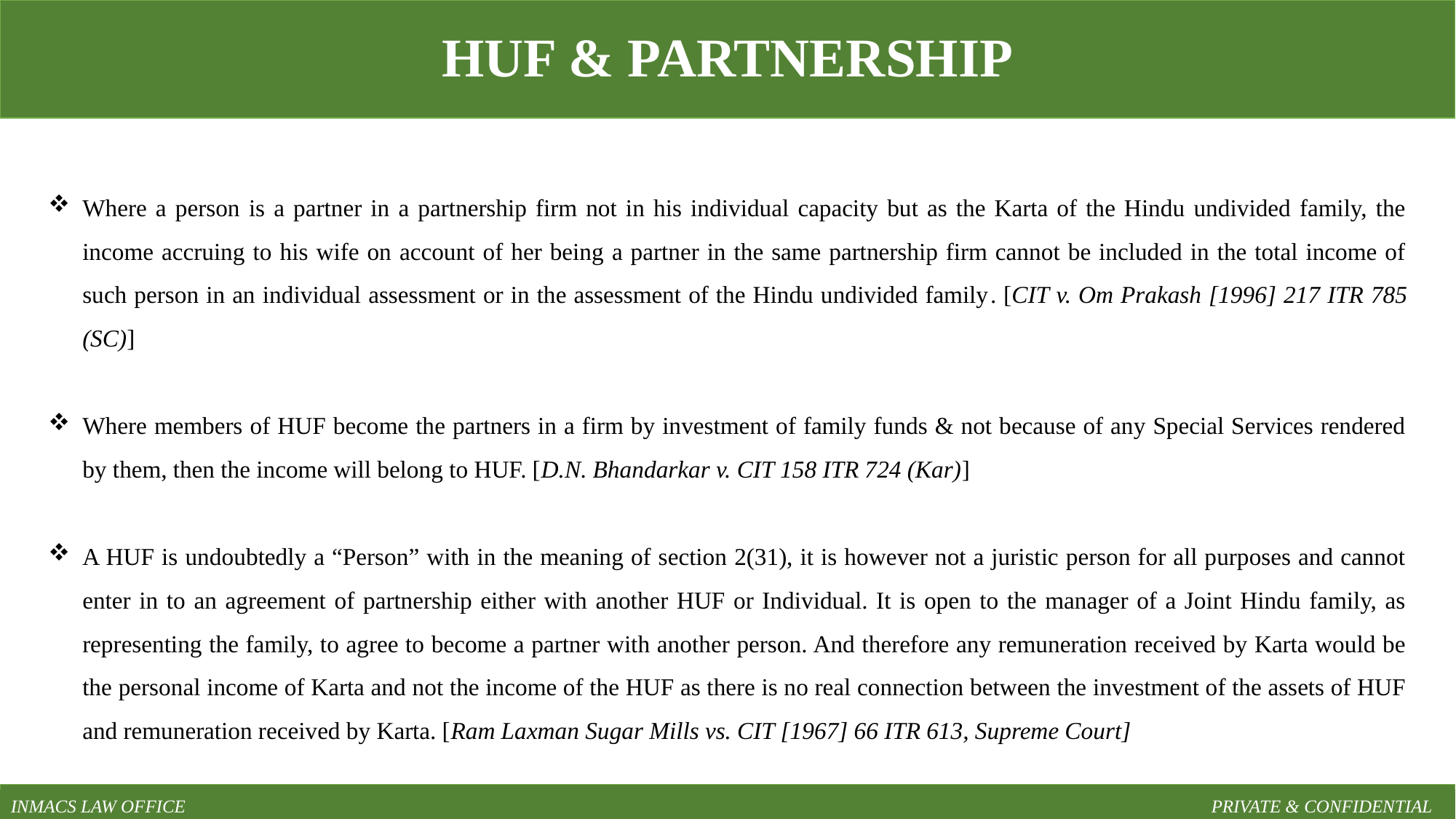

HUF & PARTNERSHIP
Where a person is a partner in a partnership firm not in his individual capacity but as the Karta of the Hindu undivided family, the income accruing to his wife on account of her being a partner in the same partnership firm cannot be included in the total income of such person in an individual assessment or in the assessment of the Hindu undivided family. [CIT v. Om Prakash [1996] 217 ITR 785 (SC)]

Where members of HUF become the partners in a firm by investment of family funds & not because of any Special Services rendered by them, then the income will belong to HUF. [D.N. Bhandarkar v. CIT 158 ITR 724 (Kar)]

A HUF is undoubtedly a “Person” with in the meaning of section 2(31), it is however not a juristic person for all purposes and cannot enter in to an agreement of partnership either with another HUF or Individual. It is open to the manager of a Joint Hindu family, as representing the family, to agree to become a partner with another person. And therefore any remuneration received by Karta would be the personal income of Karta and not the income of the HUF as there is no real connection between the investment of the assets of HUF and remuneration received by Karta. [Ram Laxman Sugar Mills vs. CIT [1967] 66 ITR 613, Supreme Court]

INMACS LAW OFFICE										PRIVATE & CONFIDENTIAL